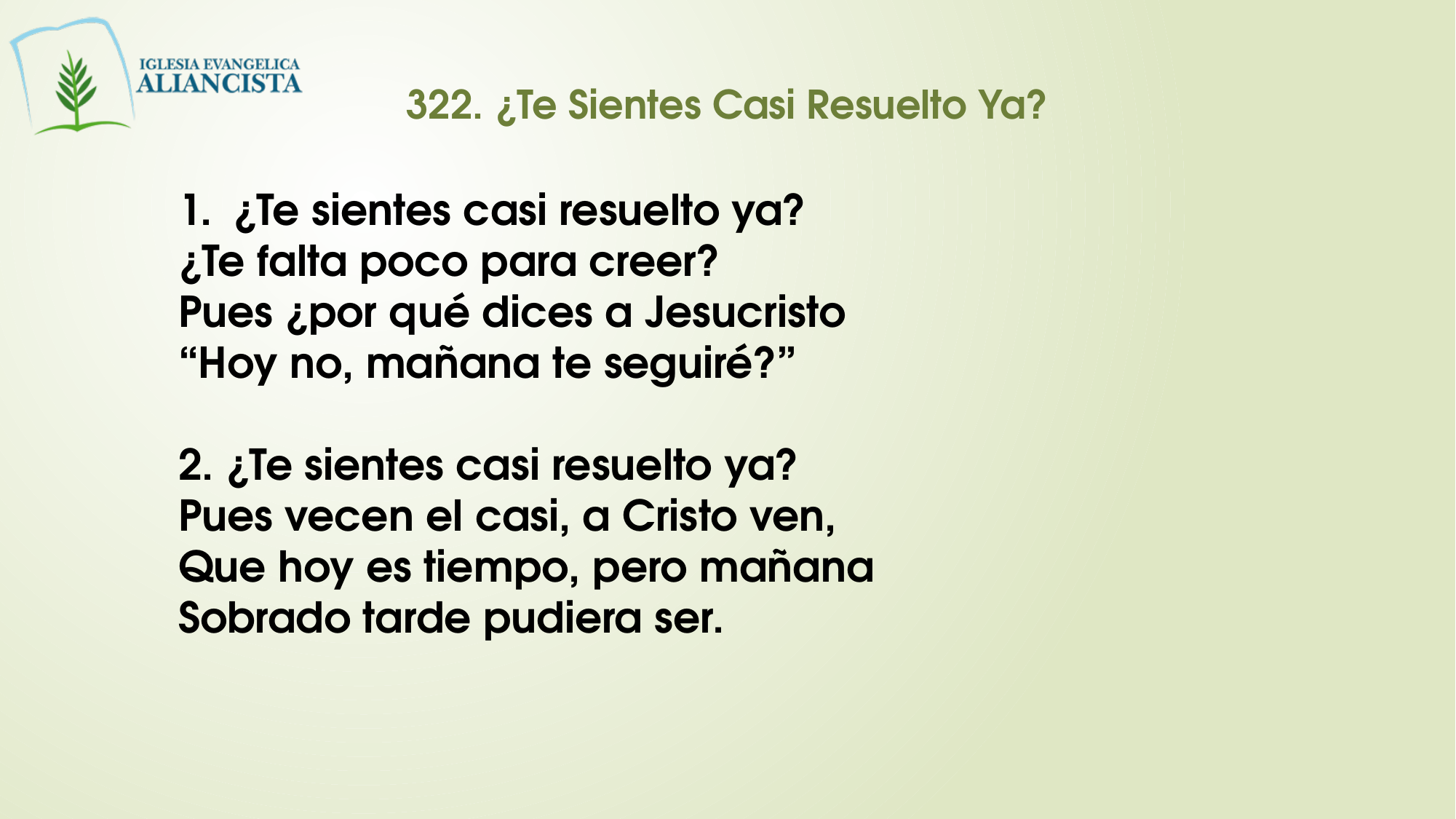

322. ¿Te Sientes Casi Resuelto Ya?
¿Te sientes casi resuelto ya?
¿Te falta poco para creer?
Pues ¿por qué dices a Jesucristo
“Hoy no, mañana te seguiré?”

2. ¿Te sientes casi resuelto ya?
Pues vecen el casi, a Cristo ven,
Que hoy es tiempo, pero mañana
Sobrado tarde pudiera ser.